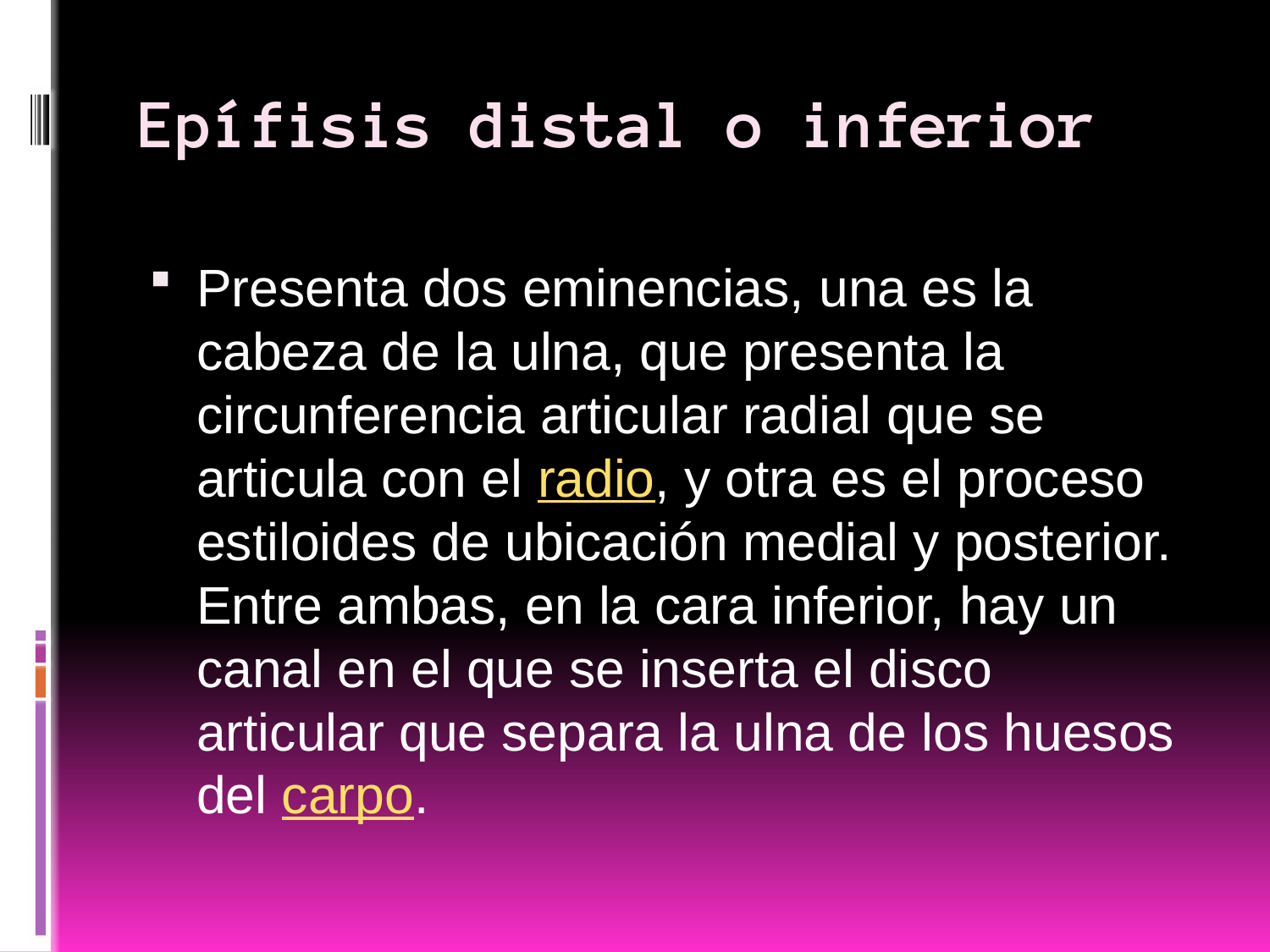

# Epífisis distal o inferior
Presenta dos eminencias, una es la cabeza de la ulna, que presenta la circunferencia articular radial que se articula con el radio, y otra es el proceso estiloides de ubicación medial y posterior. Entre ambas, en la cara inferior, hay un canal en el que se inserta el disco articular que separa la ulna de los huesos del carpo.